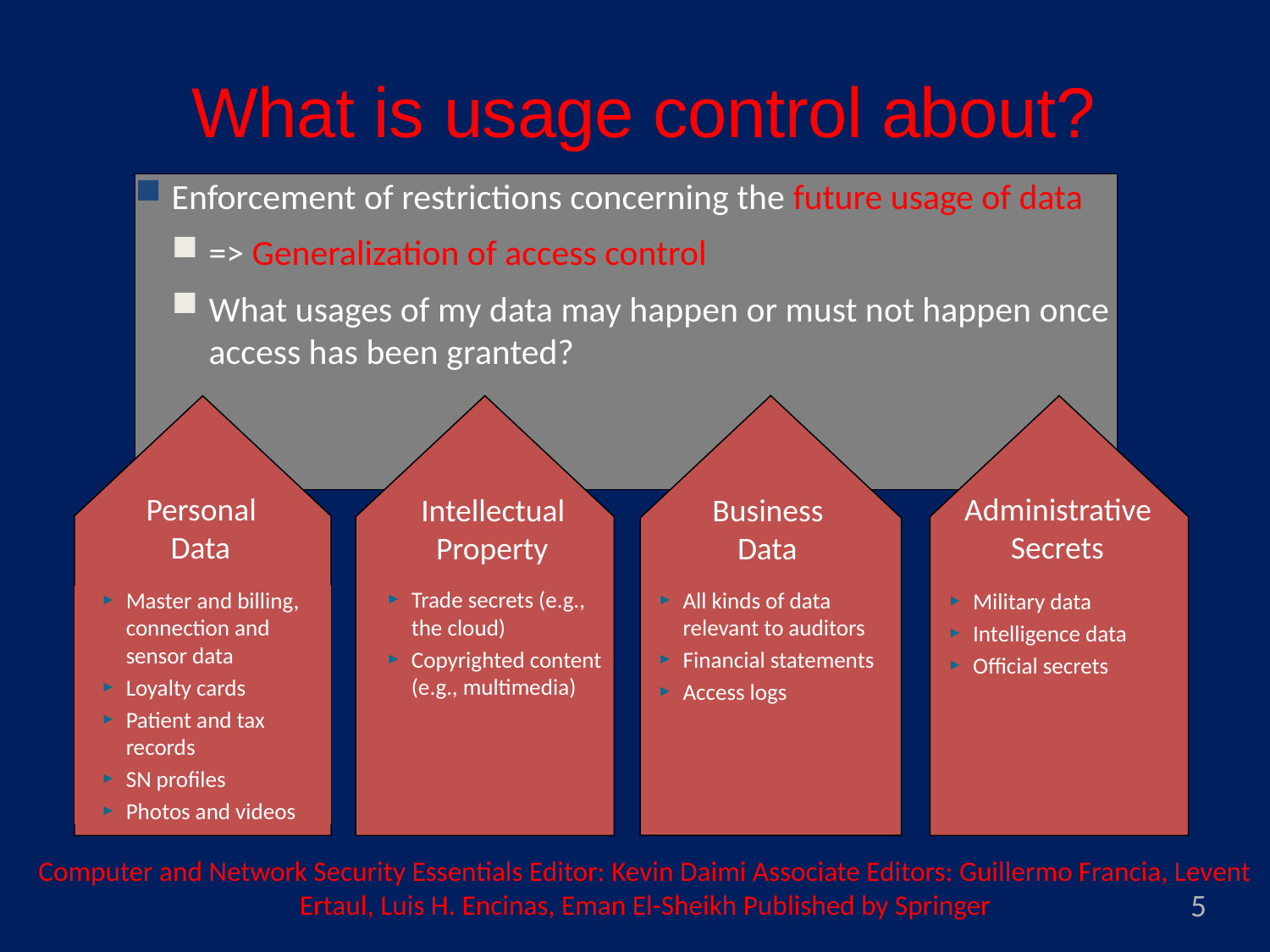

# What is usage control about?
Enforcement of restrictions concerning the future usage of data
=> Generalization of access control
What usages of my data may happen or must not happen once access has been granted?
Business
Data

All kinds of data
relevant to auditors
Financial statements
Access logs

Personal
Data
Master and billing, connection and sensor data
Loyalty cards
Patient and tax records
SN profiles
Photos and videos
Intellectual
Property

Trade secrets (e.g., the cloud)
Copyrighted content
(e.g., multimedia)
Administrative
Secrets

Military data
Intelligence data
Official secrets
Computer and Network Security Essentials Editor: Kevin Daimi Associate Editors: Guillermo Francia, Levent Ertaul, Luis H. Encinas, Eman El-Sheikh Published by Springer
5